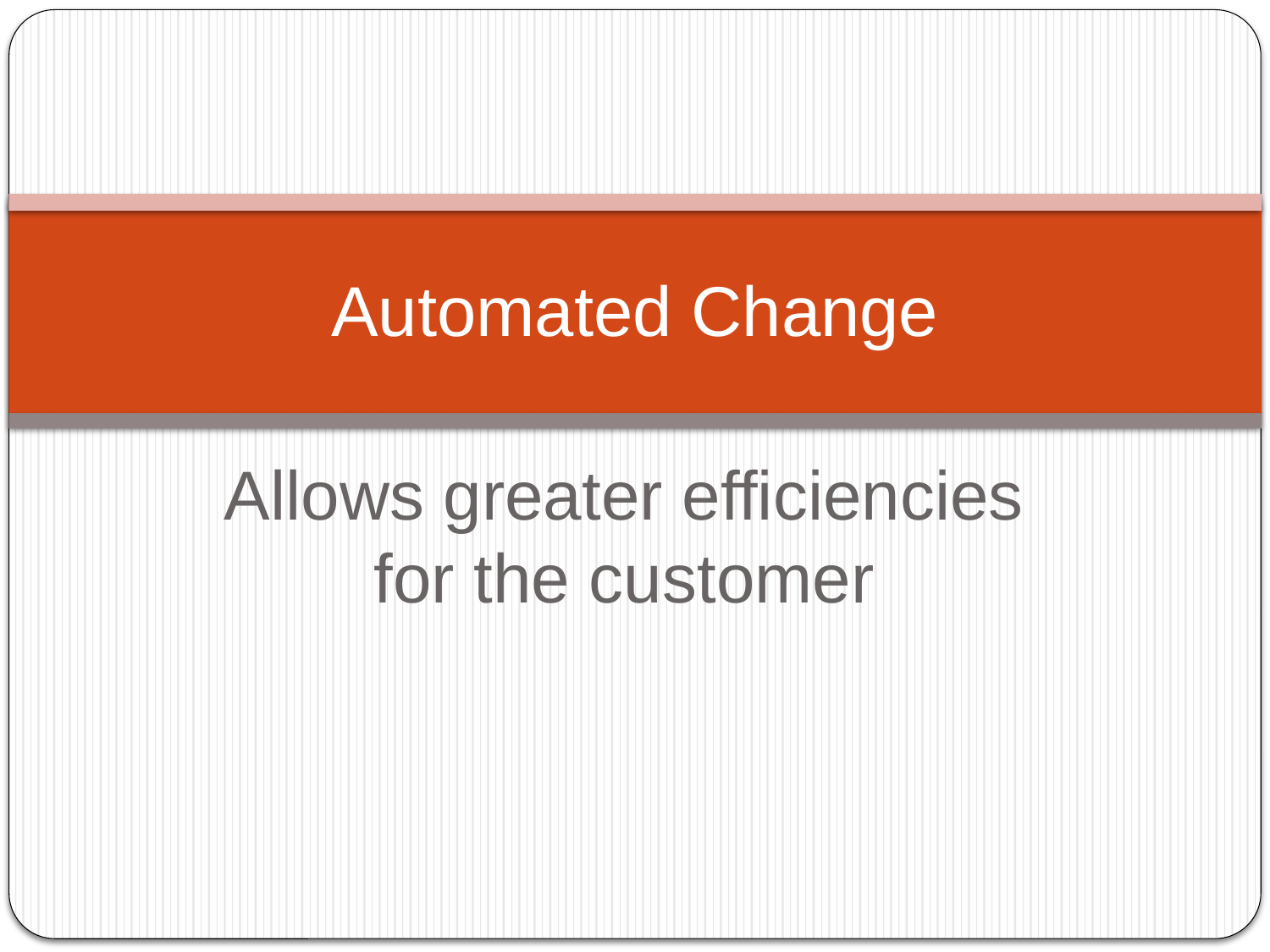

# Automated Change
Allows greater efficiencies for the customer